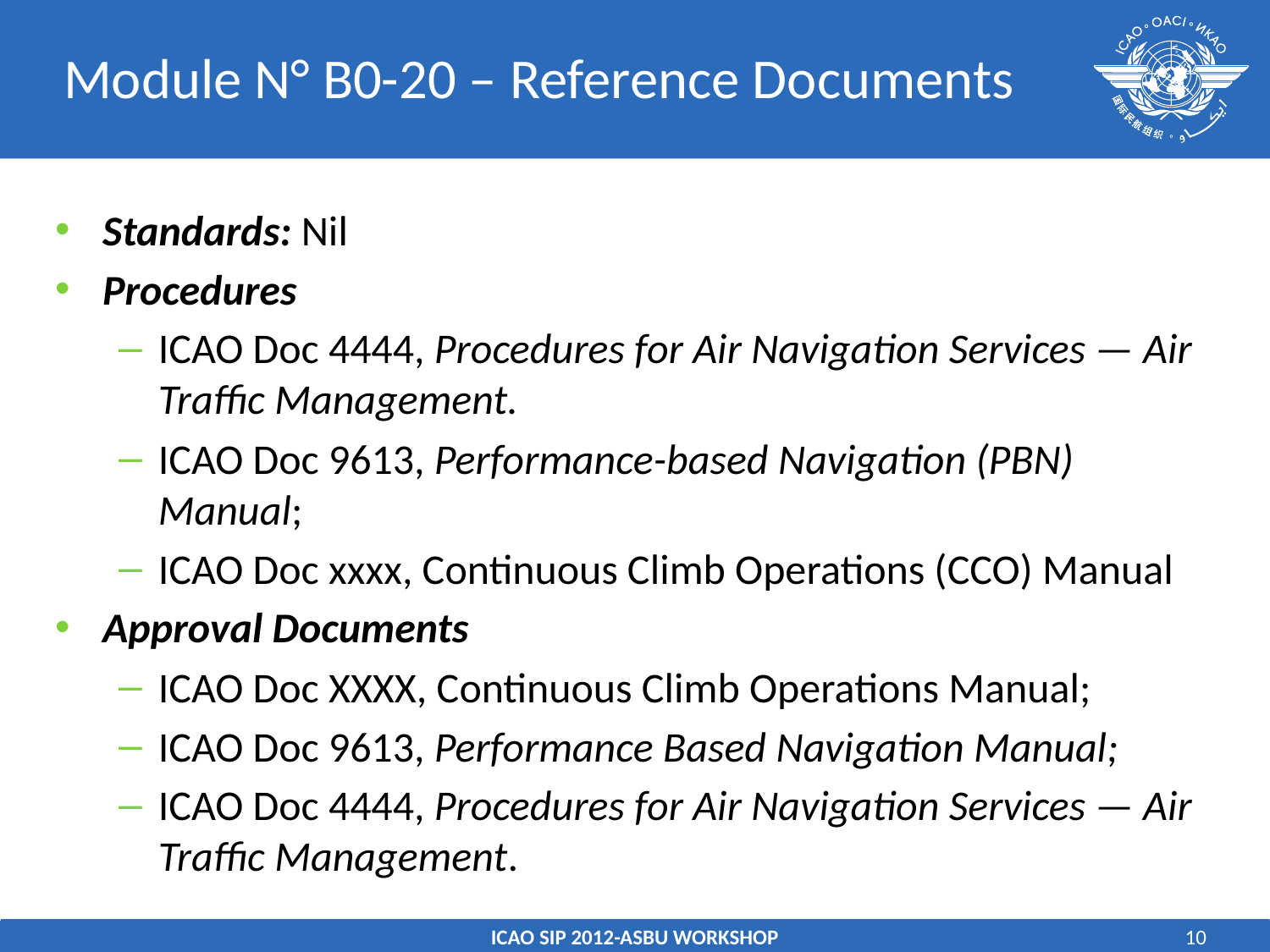

# Module N° B0-20 – Reference Documents
Standards: Nil
Procedures
ICAO Doc 4444, Procedures for Air Navigation Services — Air Traffic Management.
ICAO Doc 9613, Performance-based Navigation (PBN) Manual;
ICAO Doc xxxx, Continuous Climb Operations (CCO) Manual
Approval Documents
ICAO Doc XXXX, Continuous Climb Operations Manual;
ICAO Doc 9613, Performance Based Navigation Manual;
ICAO Doc 4444, Procedures for Air Navigation Services — Air Traffic Management.

ICAO SIP 2012-ASBU WORKSHOP
10